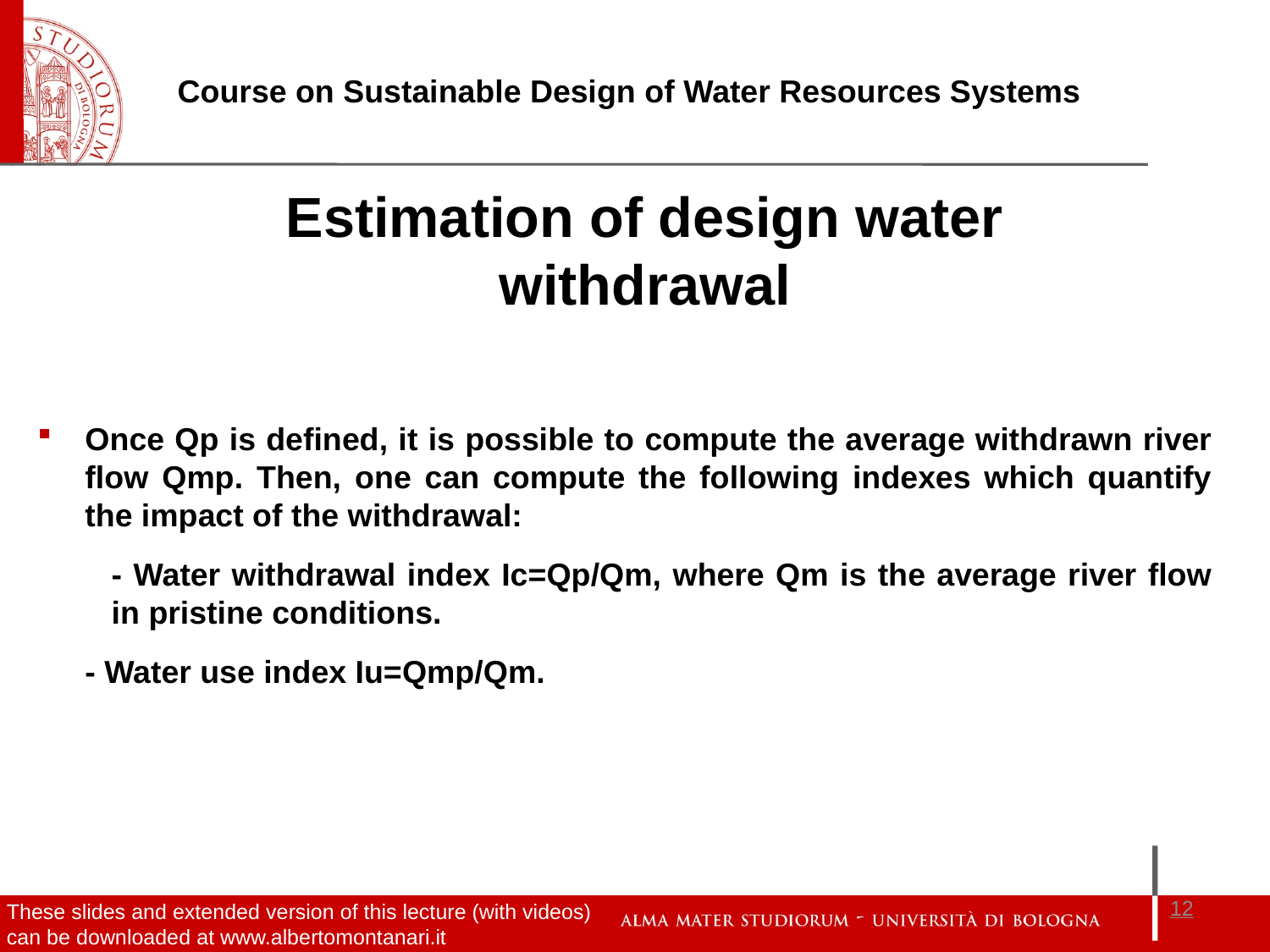

Estimation of design water withdrawal
Once Qp is defined, it is possible to compute the average withdrawn river flow Qmp. Then, one can compute the following indexes which quantify the impact of the withdrawal:
	- Water withdrawal index Ic=Qp/Qm, where Qm is the average river flow in pristine conditions.
	- Water use index Iu=Qmp/Qm.
12